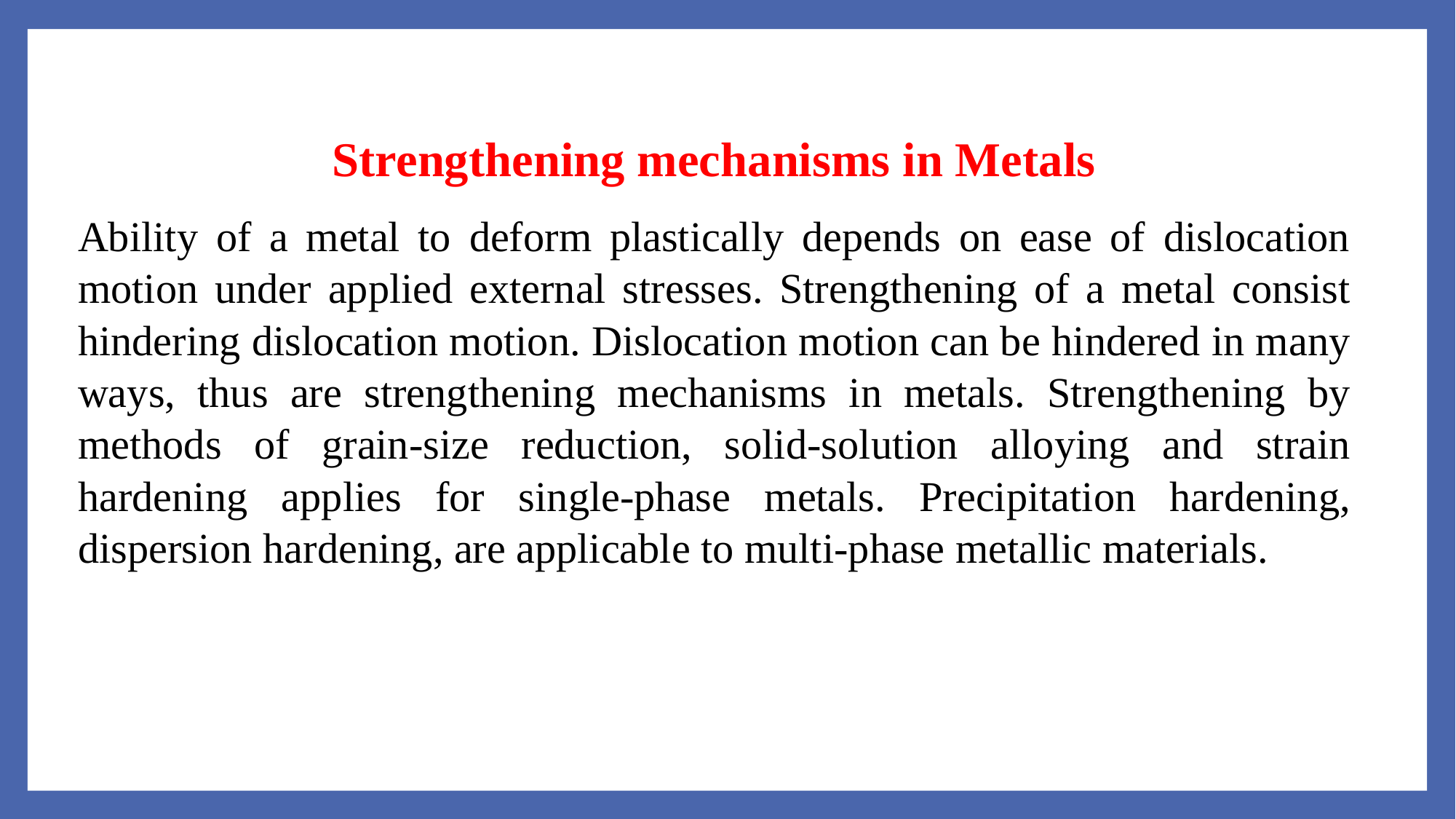

Strengthening mechanisms in Metals

Ability of a metal to deform plastically depends on ease of dislocation motion under applied external stresses. Strengthening of a metal consist hindering dislocation motion. Dislocation motion can be hindered in many ways, thus are strengthening mechanisms in metals. Strengthening by methods of grain-size reduction, solid-solution alloying and strain hardening applies for single-phase metals. Precipitation hardening, dispersion hardening, are applicable to multi-phase metallic materials.